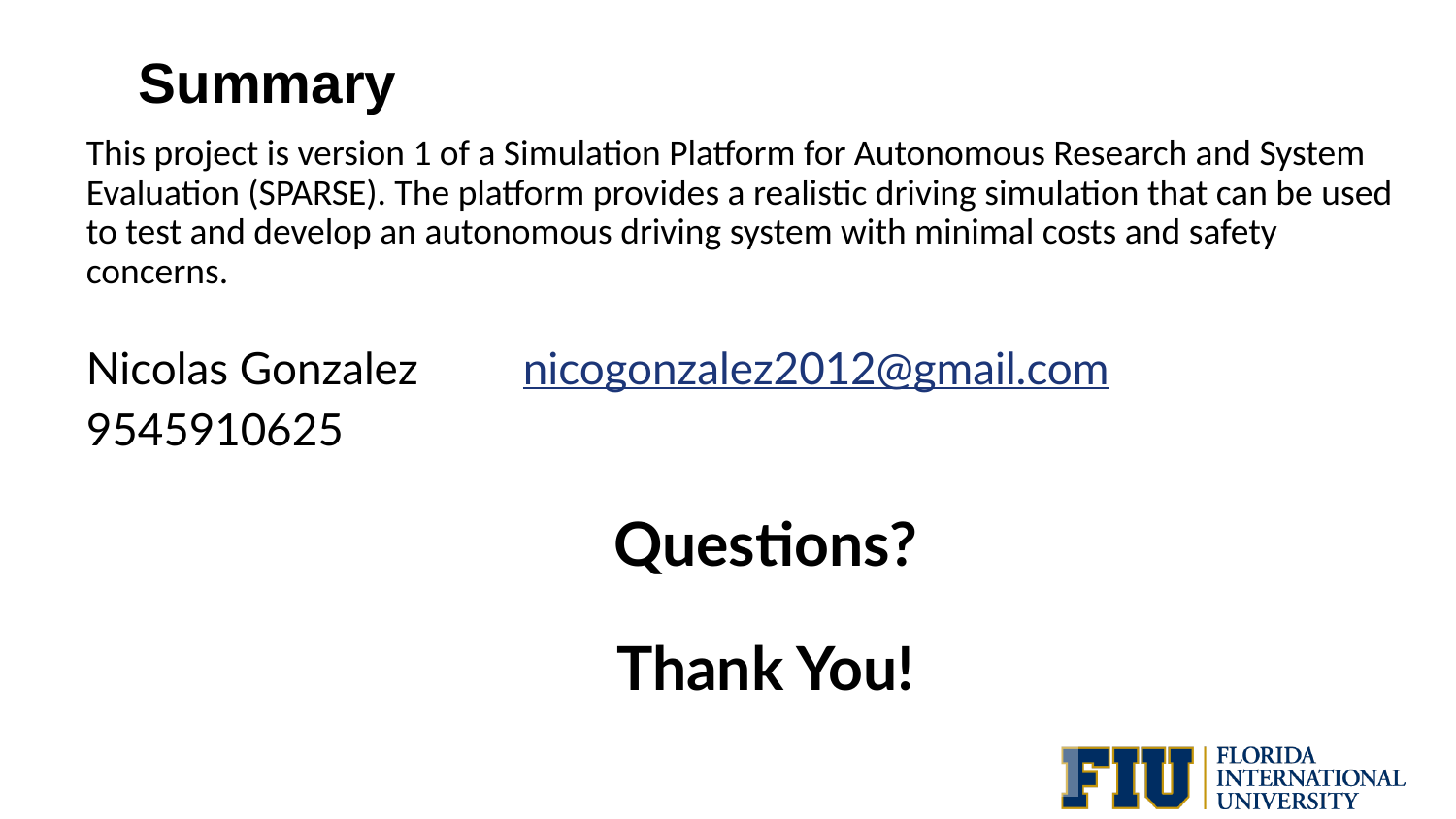

# Summary
This project is version 1 of a Simulation Platform for Autonomous Research and System Evaluation (SPARSE). The platform provides a realistic driving simulation that can be used to test and develop an autonomous driving system with minimal costs and safety concerns.
Nicolas Gonzalez	nicogonzalez2012@gmail.com	9545910625
Questions?
Thank You!